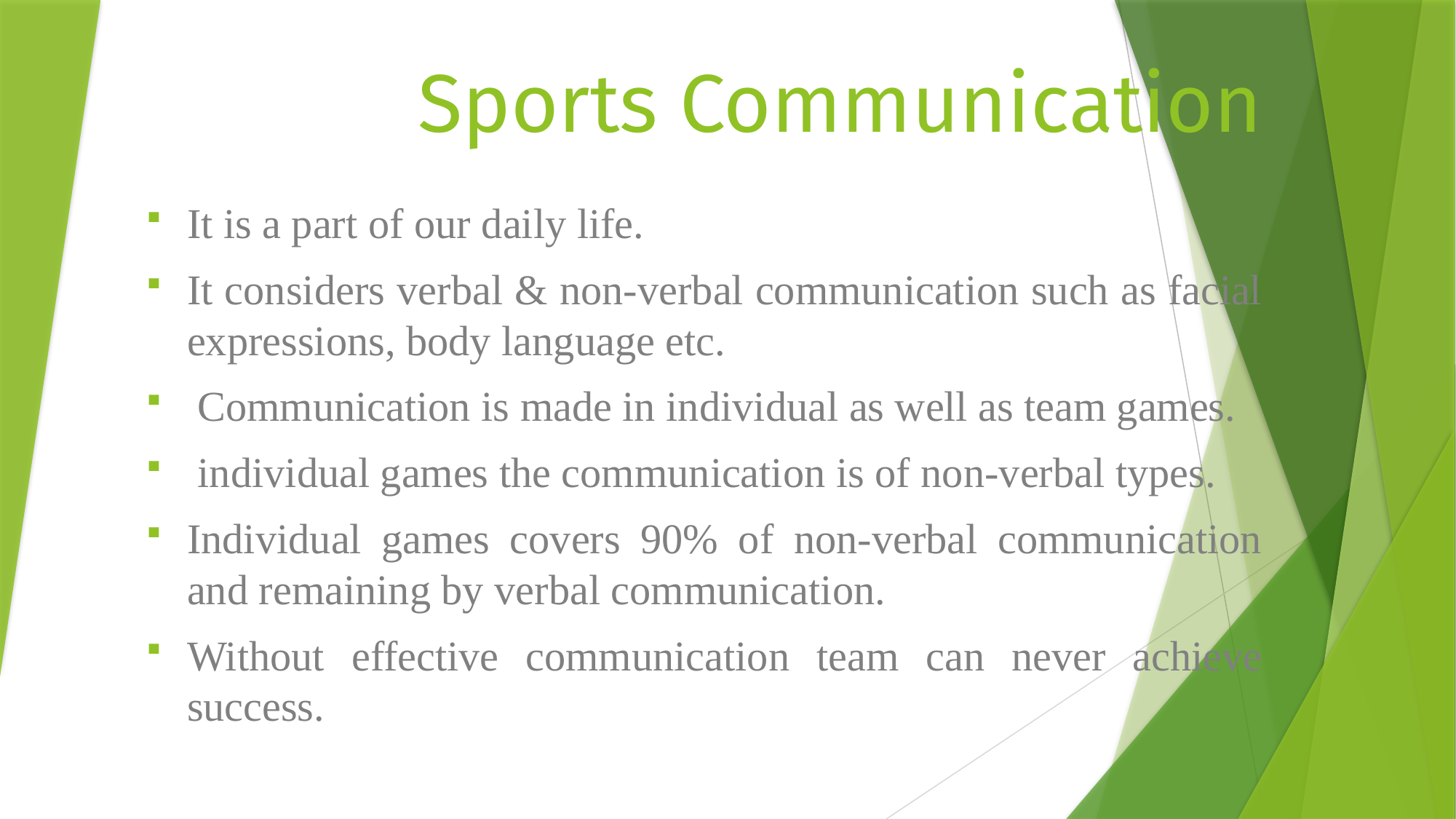

# Sports Communication
It is a part of our daily life.
It considers verbal & non-verbal communication such as facial expressions, body language etc.
 Communication is made in individual as well as team games.
 individual games the communication is of non-verbal types.
Individual games covers 90% of non-verbal communication and remaining by verbal communication.
Without effective communication team can never achieve success.